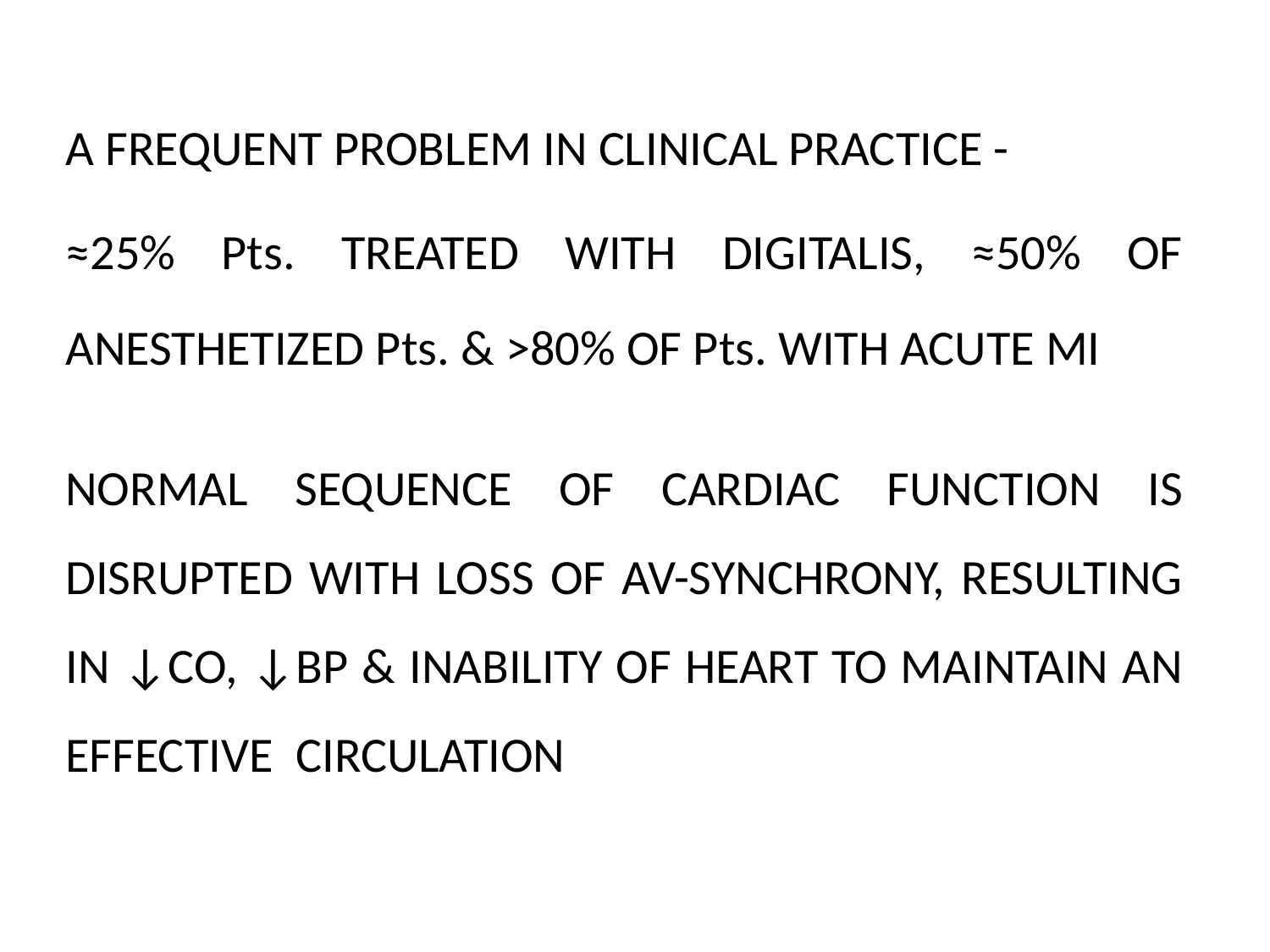

A FREQUENT PROBLEM IN CLINICAL PRACTICE -
≈25% Pts. TREATED WITH DIGITALIS, ≈50% OF ANESTHETIZED Pts. & >80% OF Pts. WITH ACUTE MI

NORMAL SEQUENCE OF CARDIAC FUNCTION IS DISRUPTED WITH LOSS OF AV-SYNCHRONY, RESULTING IN ↓CO, ↓BP & INABILITY OF HEART TO MAINTAIN AN EFFECTIVE  CIRCULATION